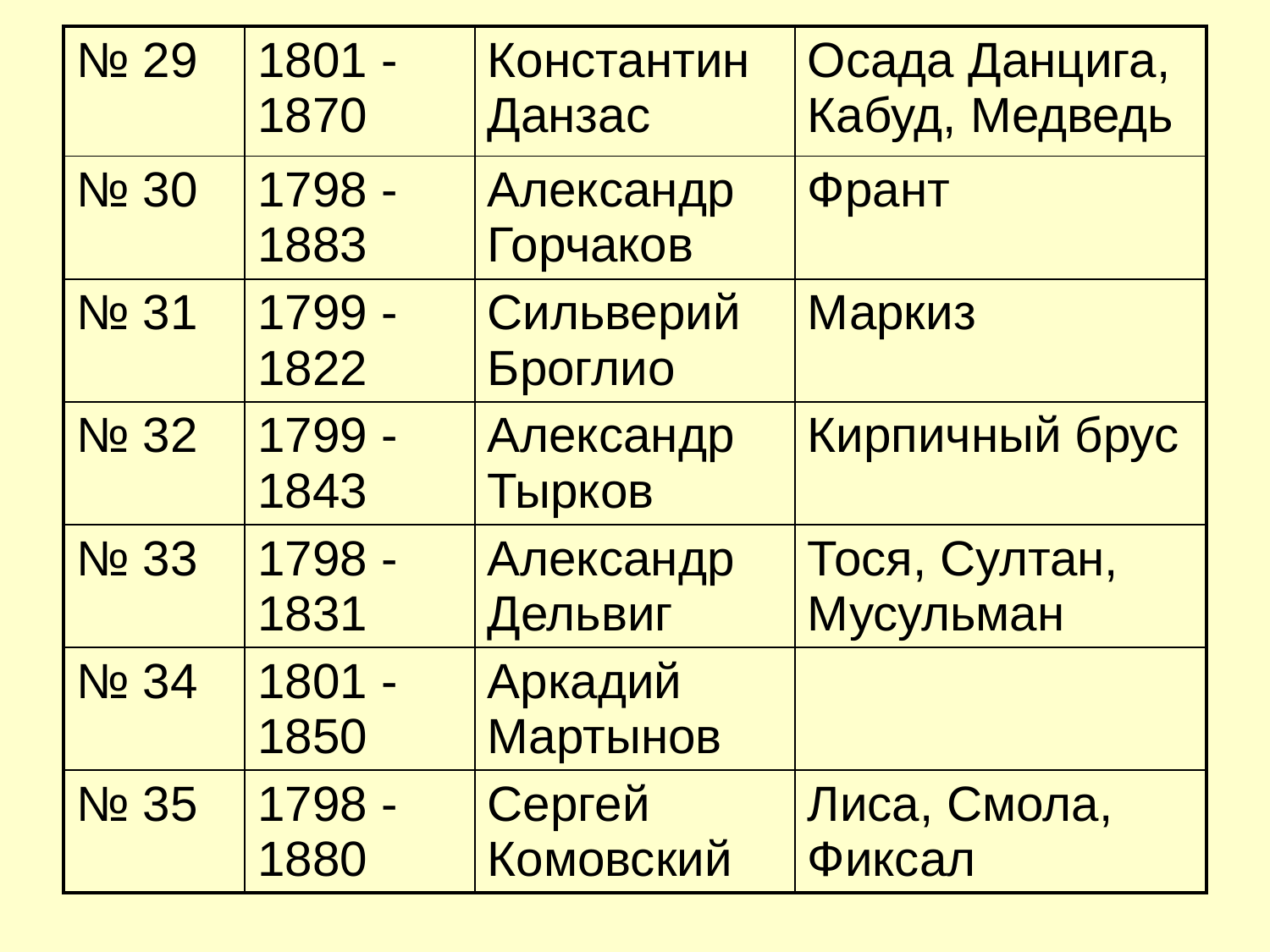

| № 29 | 1801 - 1870 | Константин Данзас | Осада Данцига, Кабуд, Медведь |
| --- | --- | --- | --- |
| № 30 | 1798 - 1883 | Александр Горчаков | Франт |
| № 31 | 1799 - 1822 | Сильверий Броглио | Маркиз |
| № 32 | 1799 - 1843 | Александр Тырков | Кирпичный брус |
| № 33 | 1798 - 1831 | Александр Дельвиг | Тося, Султан, Мусульман |
| № 34 | 1801 - 1850 | Аркадий Мартынов |  |
| № 35 | 1798 - 1880 | Сергей Комовский | Лиса, Смола, Фиксал |